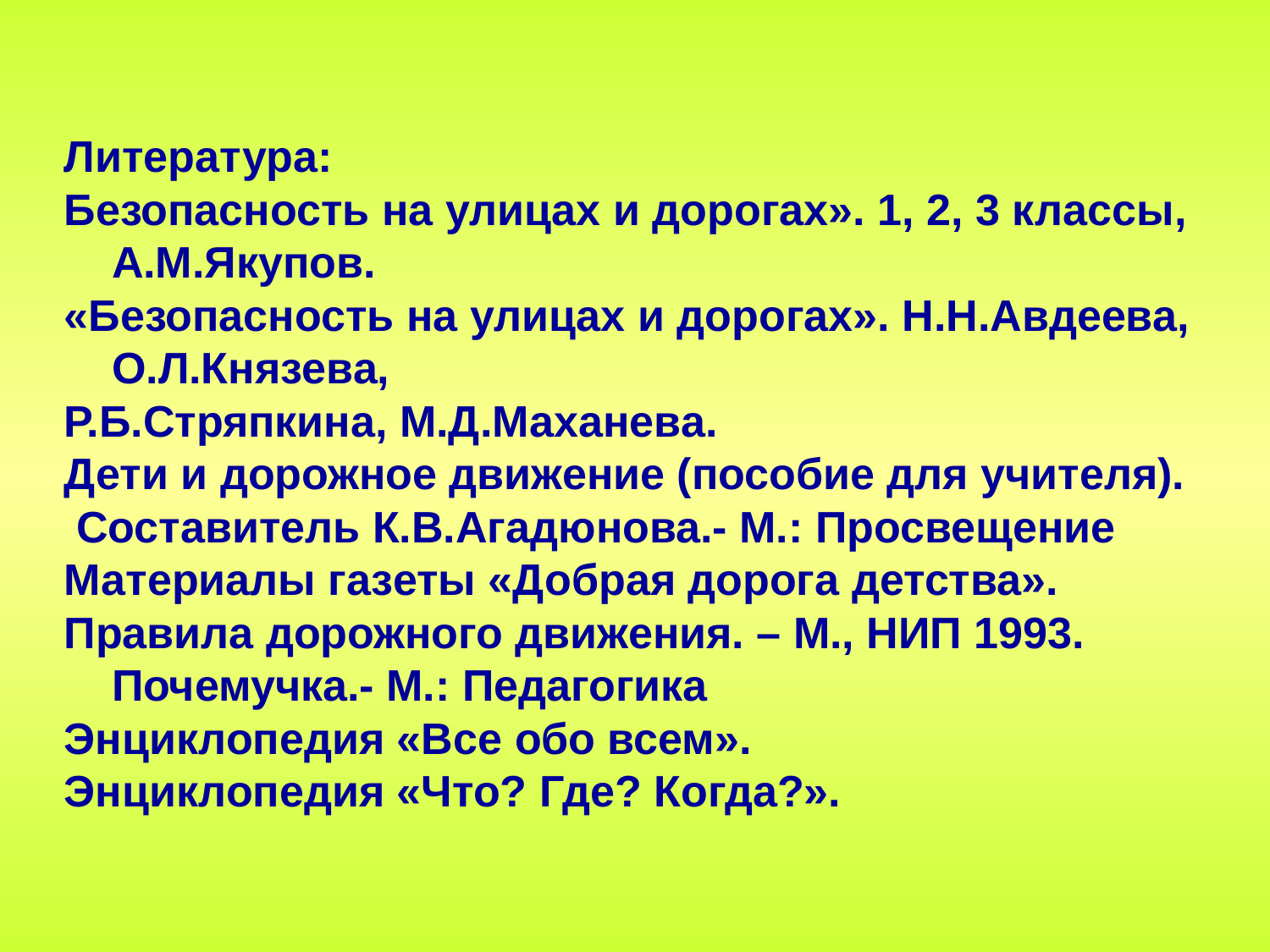

Литература:
Безопасность на улицах и дорогах». 1, 2, 3 классы, А.М.Якупов.
«Безопасность на улицах и дорогах». Н.Н.Авдеева, О.Л.Князева,
Р.Б.Стряпкина, М.Д.Маханева.
Дети и дорожное движение (пособие для учителя).
 Составитель К.В.Агадюнова.- М.: Просвещение
Материалы газеты «Добрая дорога детства».
Правила дорожного движения. – М., НИП 1993. Почемучка.- М.: Педагогика
Энциклопедия «Все обо всем».
Энциклопедия «Что? Где? Когда?».